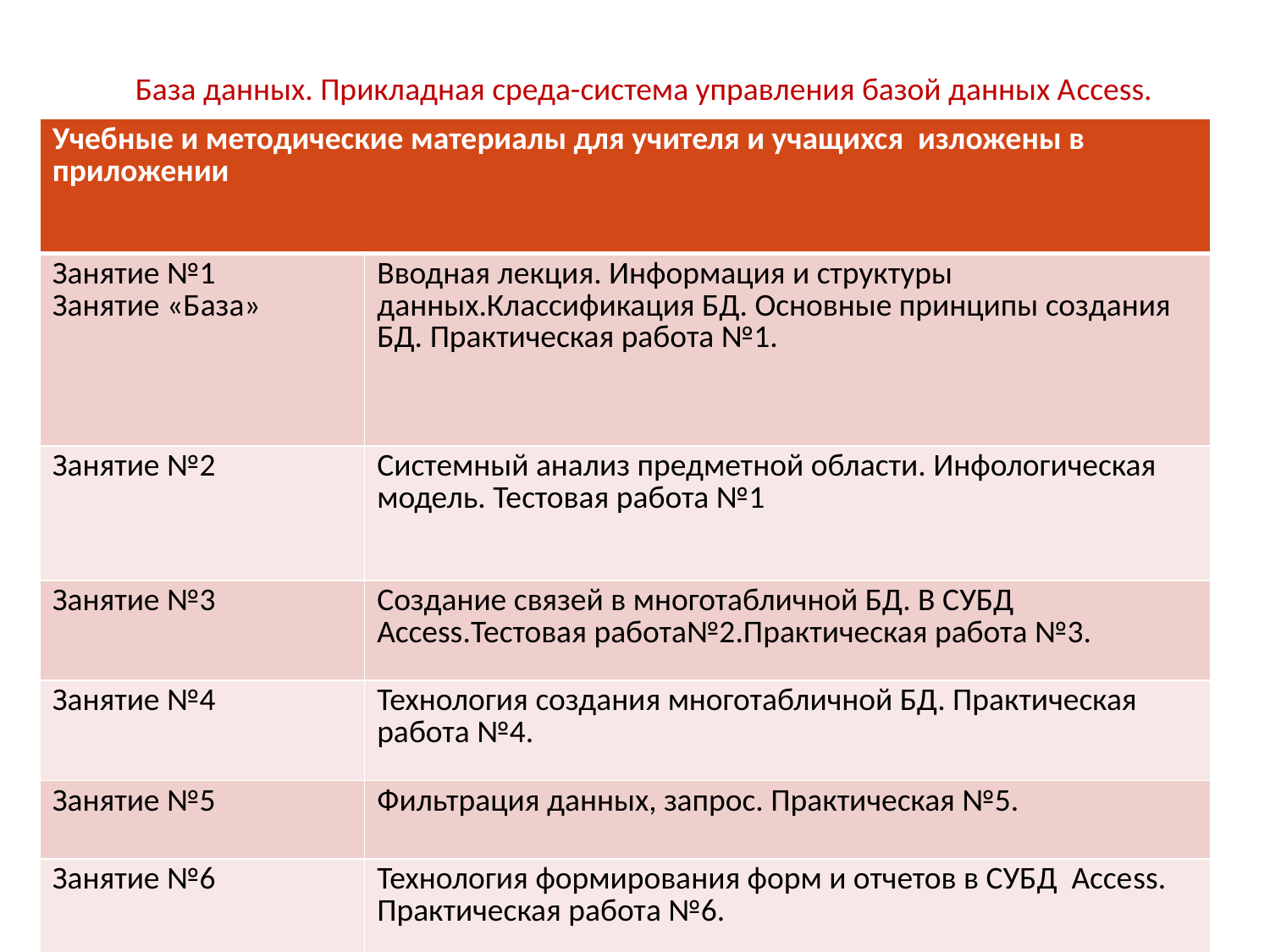

# База данных. Прикладная среда-система управления базой данных Аccess.
| Учебные и методические материалы для учителя и учащихся изложены в приложении |  |
| --- | --- |
| Занятие №1 Занятие «База» | Вводная лекция. Информация и структуры данных.Классификация БД. Основные принципы создания БД. Практическая работа №1. |
| Занятие №2 | Системный анализ предметной области. Инфологическая модель. Тестовая работа №1 |
| Занятие №3 | Создание связей в многотабличной БД. В СУБД Ассеss.Тестовая работа№2.Практическая работа №3. |
| Занятие №4 | Технология создания многотабличной БД. Практическая работа №4. |
| Занятие №5 | Фильтрация данных, запрос. Практическая №5. |
| Занятие №6 | Технология формирования форм и отчетов в СУБД Ассеss. Практическая работа №6. |